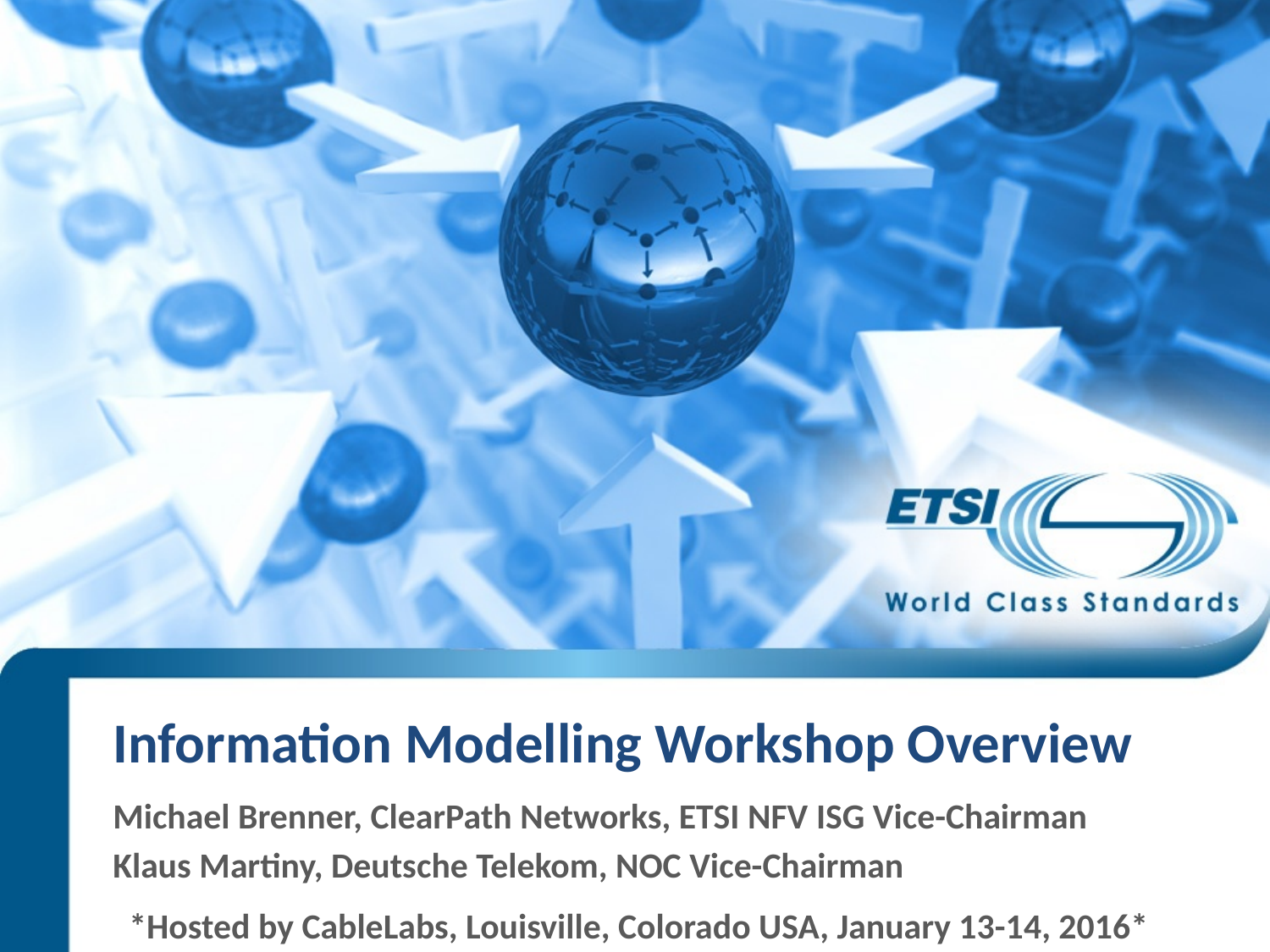

# Information Modelling Workshop Overview
Michael Brenner, ClearPath Networks, ETSI NFV ISG Vice-Chairman
Klaus Martiny, Deutsche Telekom, NOC Vice-Chairman
  *Hosted by CableLabs, Louisville, Colorado USA, January 13-14, 2016*